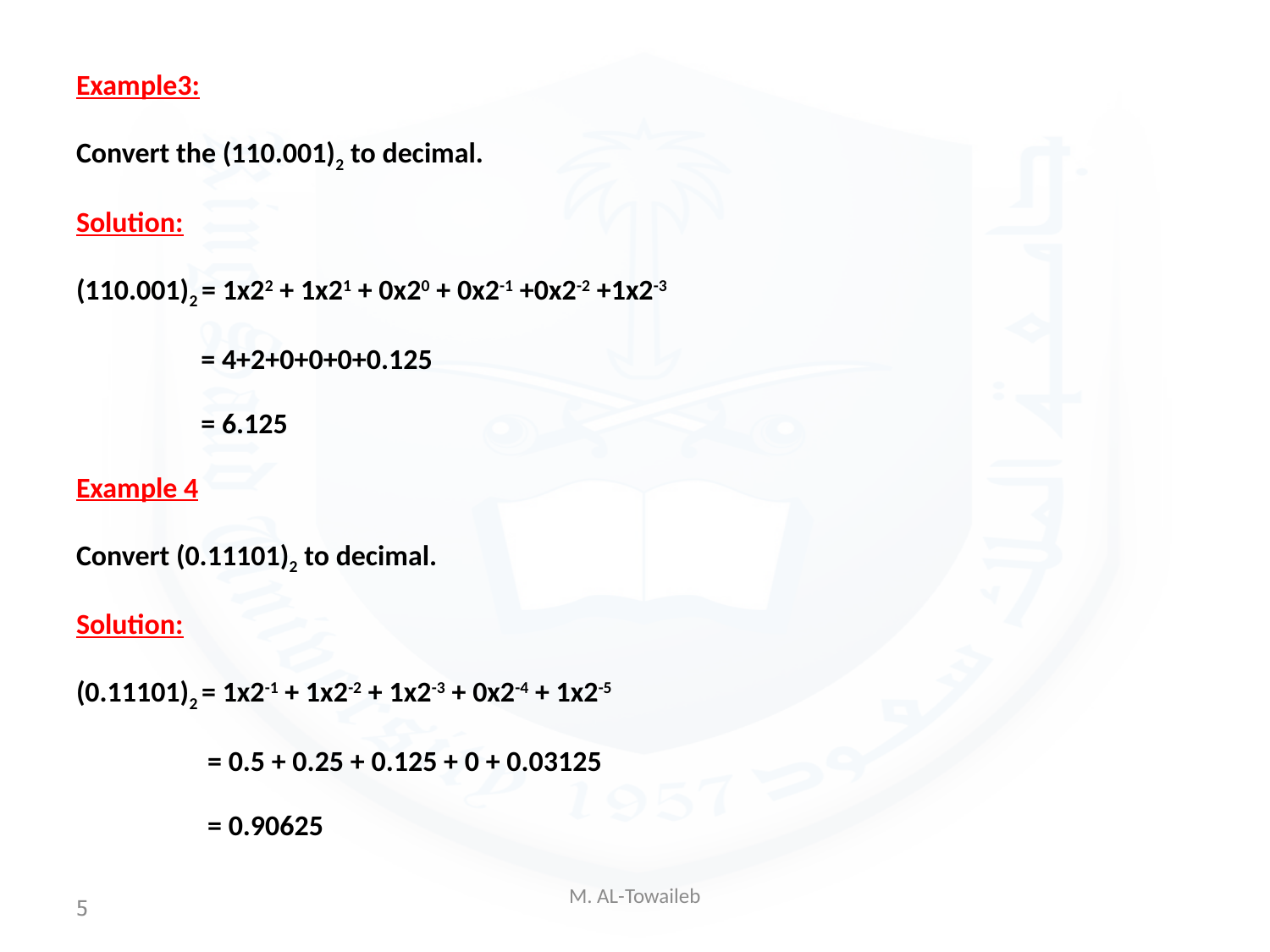

Example3:
Convert the (110.001)2 to decimal.
Solution:
(110.001)2 = 1x22 + 1x21 + 0x20 + 0x2-1 +0x2-2 +1x2-3
                   = 4+2+0+0+0+0.125
                   = 6.125
Example 4
Convert (0.11101)2 to decimal.
Solution:
(0.11101)2 = 1x2-1 + 1x2-2 + 1x2-3 + 0x2-4 + 1x2-5
                    = 0.5 + 0.25 + 0.125 + 0 + 0.03125
                    = 0.90625

5
M. AL-Towaileb